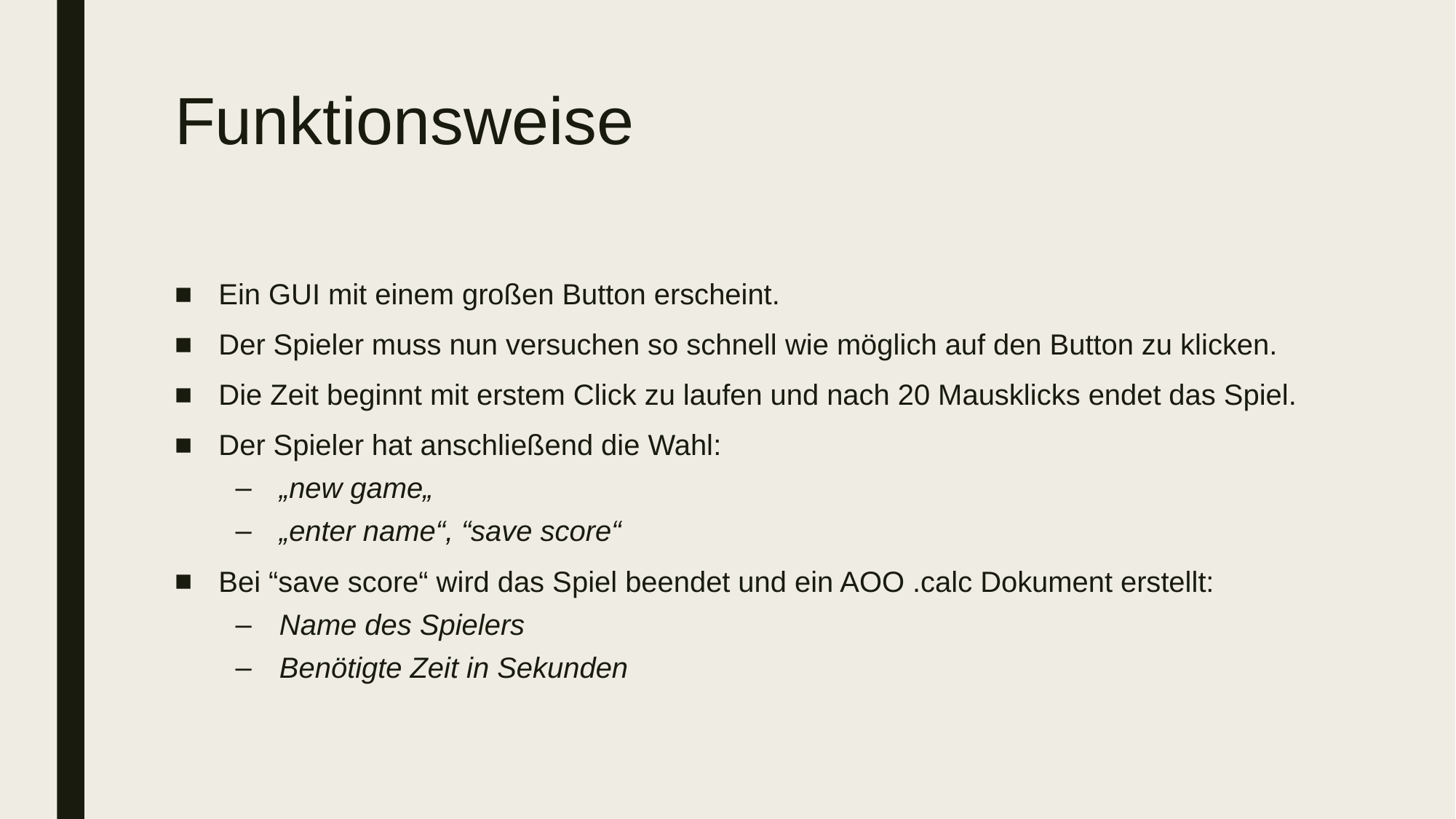

# Funktionsweise
Ein GUI mit einem großen Button erscheint.
Der Spieler muss nun versuchen so schnell wie möglich auf den Button zu klicken.
Die Zeit beginnt mit erstem Click zu laufen und nach 20 Mausklicks endet das Spiel.
Der Spieler hat anschließend die Wahl:
„new game„
„enter name“, “save score“
Bei “save score“ wird das Spiel beendet und ein AOO .calc Dokument erstellt:
Name des Spielers
Benötigte Zeit in Sekunden